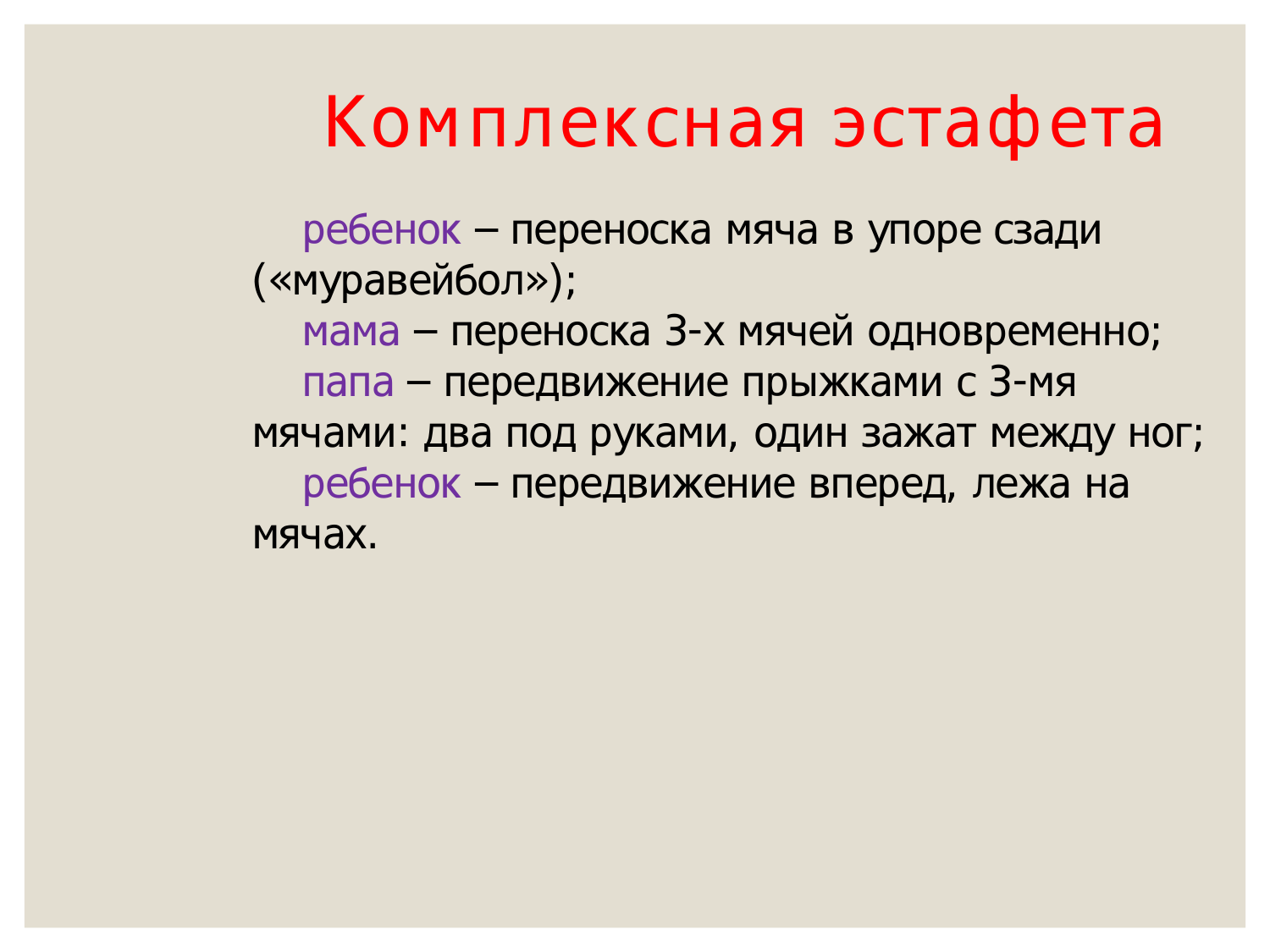

Комплексная эстафета
ребенок – переноска мяча в упоре сзади («муравейбол»);
мама – переноска 3-х мячей одновременно;
папа – передвижение прыжками с 3-мя мячами: два под руками, один зажат между ног;
ребенок – передвижение вперед, лежа на мячах.